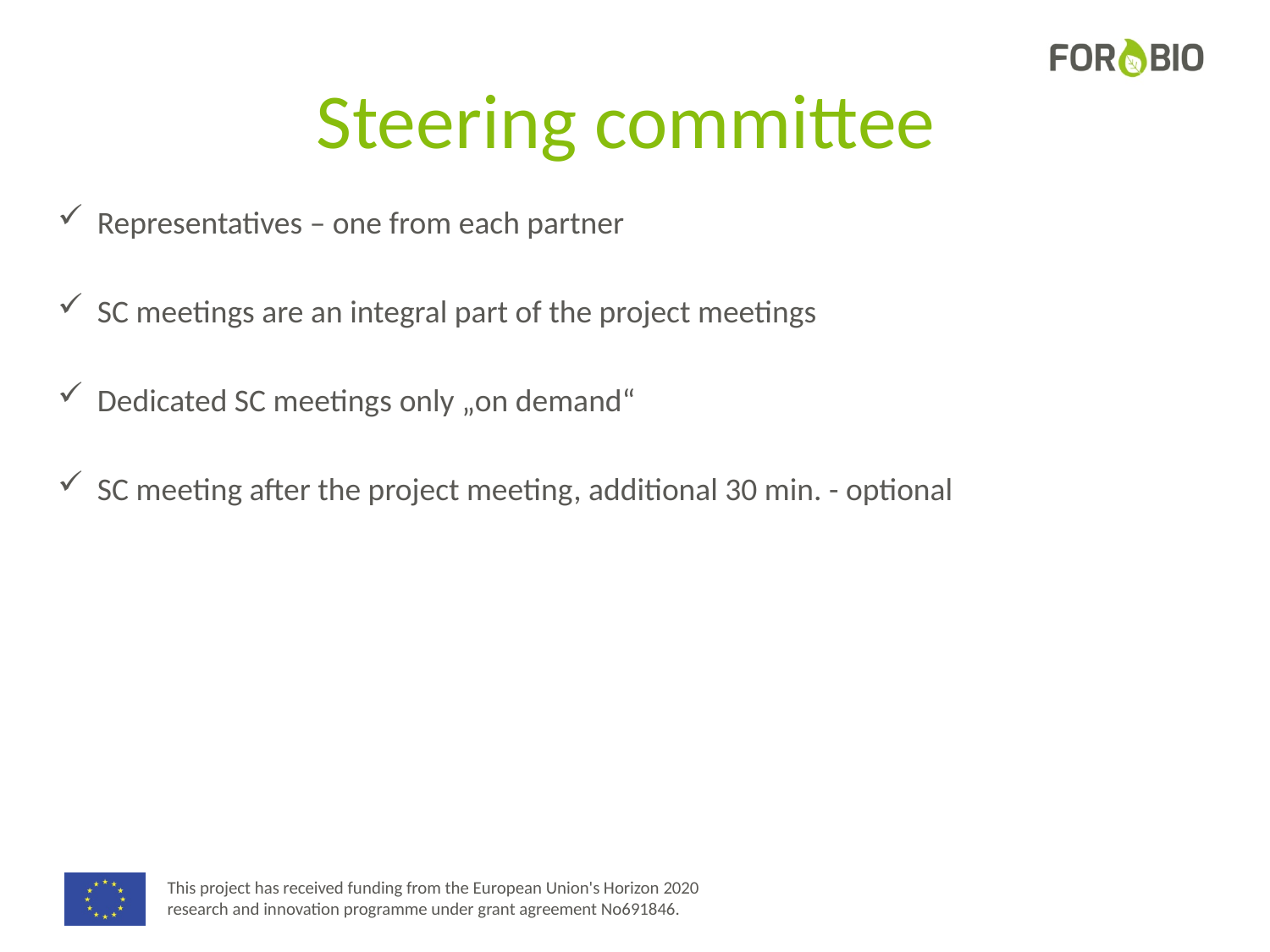

# Steering committee
Representatives – one from each partner

SC meetings are an integral part of the project meetings

Dedicated SC meetings only „on demand“

SC meeting after the project meeting, additional 30 min. - optional